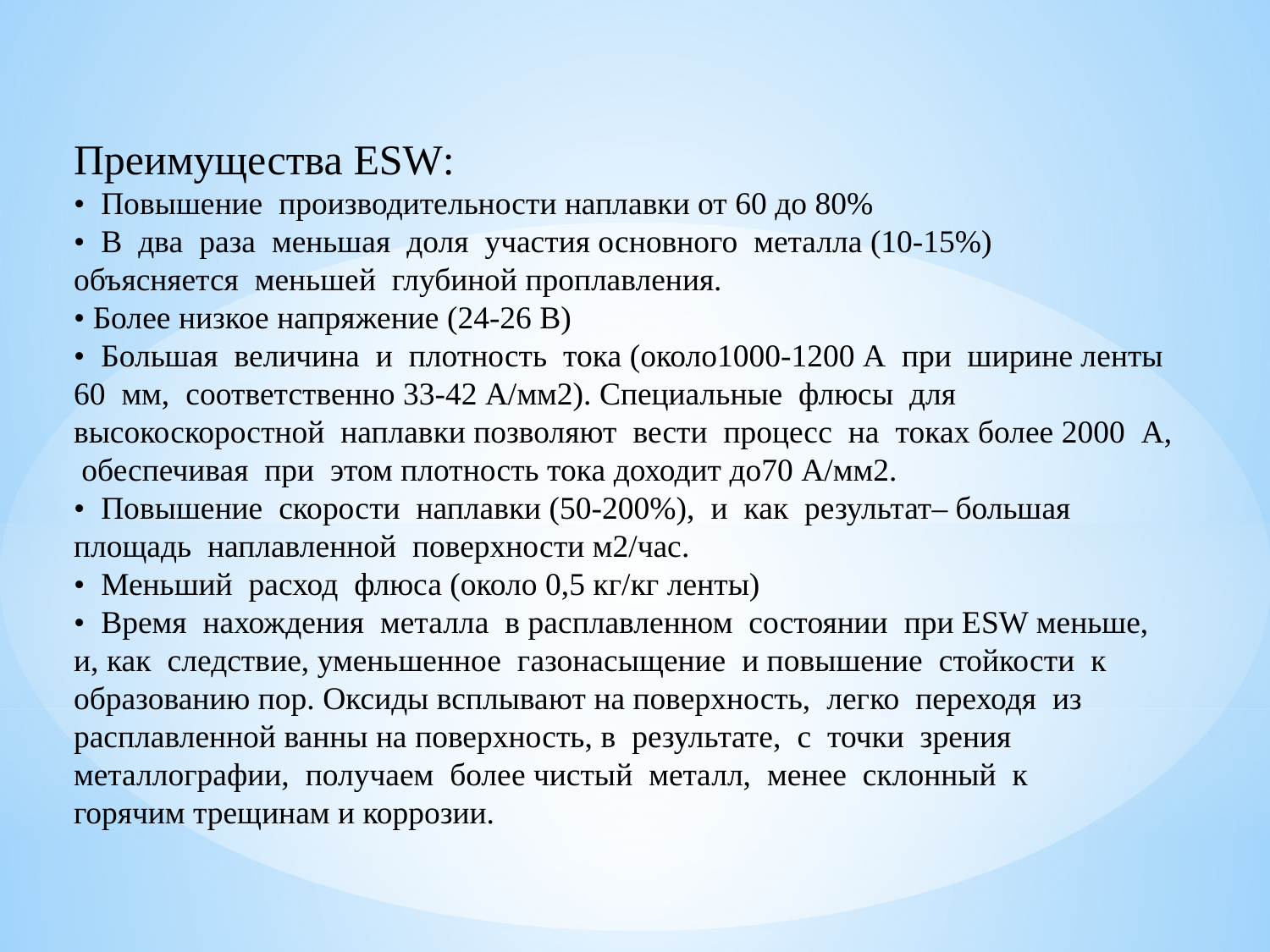

Преимущества ESW:
•  Повышение  производительности наплавки от 60 до 80%
•  В  два  раза  меньшая  доля  участия основного  металла (10-15%)
объясняется  меньшей  глубиной проплавления.
• Более низкое напряжение (24-26 В)
•  Большая  величина  и  плотность  тока (около1000-1200 А  при  ширине ленты 60  мм,  соответственно 33-42 А/мм2). Специальные  флюсы  для высокоскоростной  наплавки позволяют  вести  процесс  на  токах более 2000  А,  обеспечивая  при  этом плотность тока доходит до70 А/мм2.
•  Повышение  скорости  наплавки (50-200%),  и  как  результат– большая площадь  наплавленной  поверхности м2/час.
•  Меньший  расход  флюса (около 0,5 кг/кг ленты)
•  Время  нахождения  металла  в расплавленном  состоянии  при ESW меньше,  и, как  следствие, уменьшенное  газонасыщение  и повышение  стойкости  к образованию пор. Оксиды всплывают на поверхность,  легко  переходя  из расплавленной ванны на поверхность, в  результате,  с  точки  зрения металлографии,  получаем  более чистый  металл,  менее  склонный  к
горячим трещинам и коррозии.